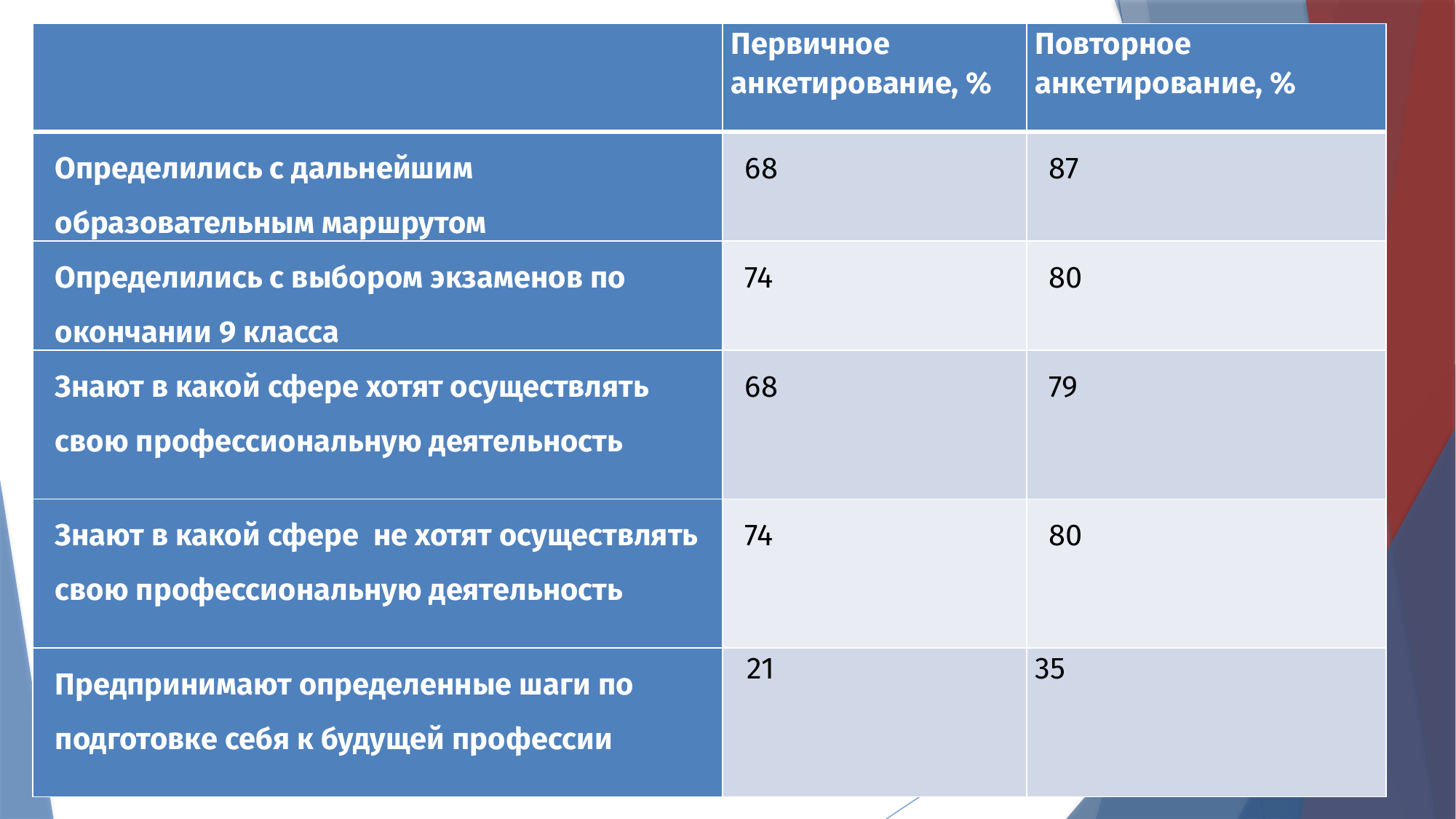

|  | Первичное анкетирование, % | Повторное анкетирование, % |
| --- | --- | --- |
| Определились с дальнейшим образовательным маршрутом | 68 | 87 |
| Определились с выбором экзаменов по окончании 9 класса | 74 | 80 |
| Знают в какой сфере хотят осуществлять свою профессиональную деятельность | 68 | 79 |
| Знают в какой сфере не хотят осуществлять свою профессиональную деятельность | 74 | 80 |
| Предпринимают определенные шаги по подготовке себя к будущей профессии | 21 | 35 |